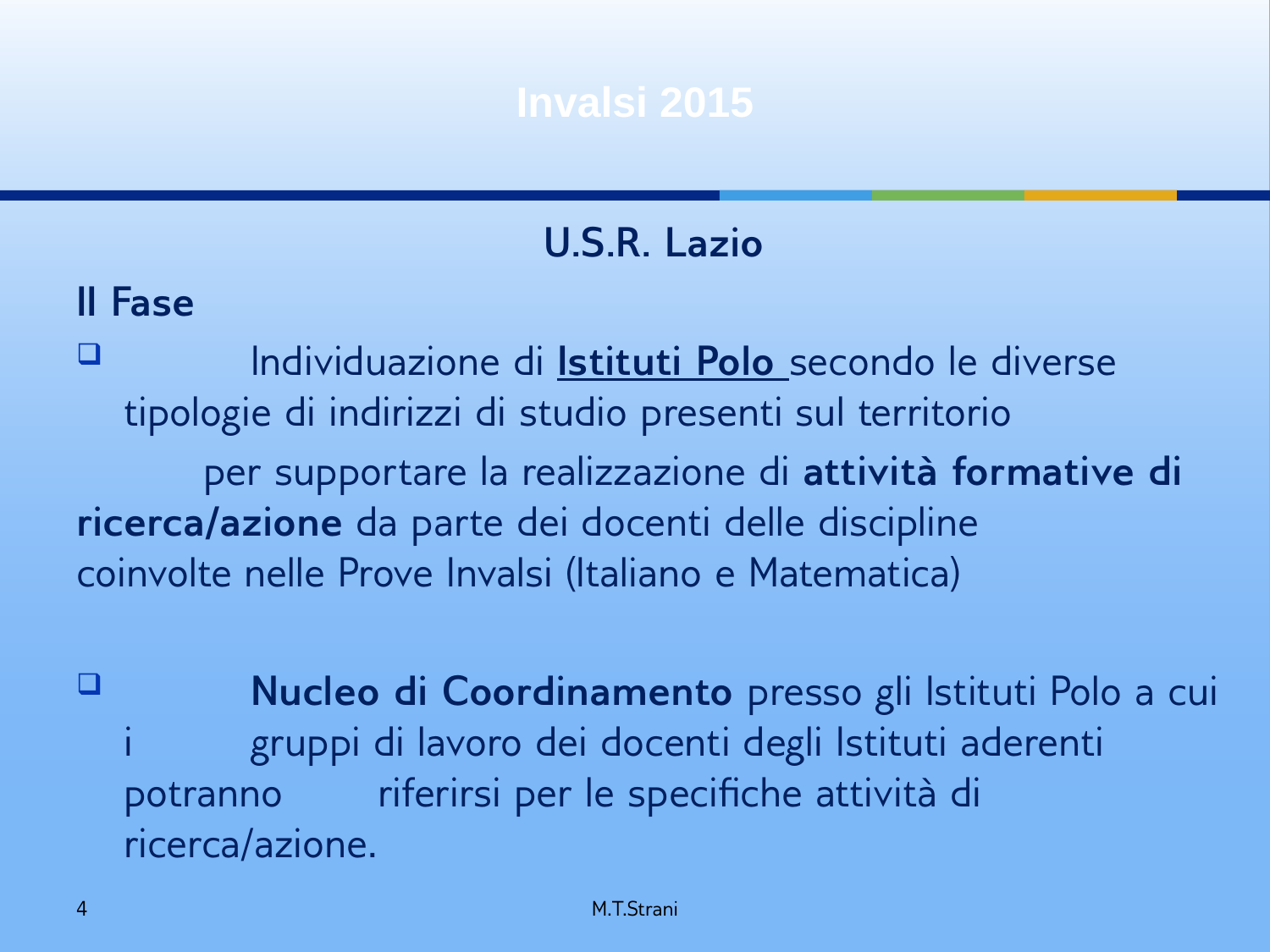

# Invalsi 2015
U.S.R. Lazio
II Fase
	Individuazione di Istituti Polo secondo le diverse 	tipologie di indirizzi di studio presenti sul territorio
	per supportare la realizzazione di attività formative di 	ricerca/azione da parte dei docenti delle discipline 	coinvolte nelle Prove Invalsi (Italiano e Matematica)

	Nucleo di Coordinamento presso gli Istituti Polo a cui i 	gruppi di lavoro dei docenti degli Istituti aderenti potranno 	riferirsi per le specifiche attività di ricerca/azione.
4
M.T.Strani